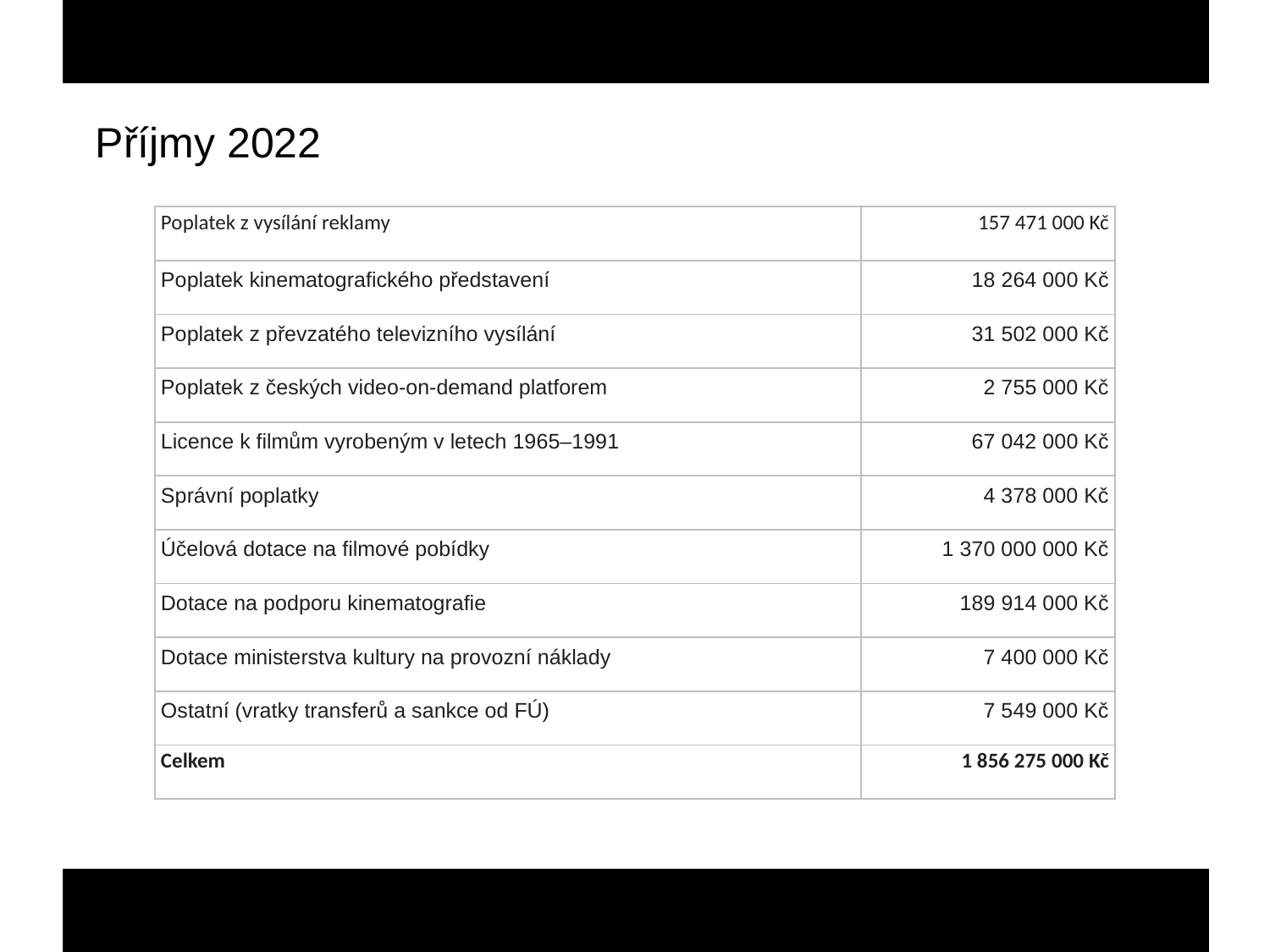

Příjmy 2022
| Poplatek z vysílání reklamy | 157 471 000 Kč |
| --- | --- |
| Poplatek kinematografického představení | 18 264 000 Kč |
| Poplatek z převzatého televizního vysílání | 31 502 000 Kč |
| Poplatek z českých video-on-demand platforem | 2 755 000 Kč |
| Licence k filmům vyrobeným v letech 1965–1991 | 67 042 000 Kč |
| Správní poplatky | 4 378 000 Kč |
| Účelová dotace na filmové pobídky | 1 370 000 000 Kč |
| Dotace na podporu kinematografie | 189 914 000 Kč |
| Dotace ministerstva kultury na provozní náklady | 7 400 000 Kč |
| Ostatní (vratky transferů a sankce od FÚ) | 7 549 000 Kč |
| Celkem | 1 856 275 000 Kč |
21